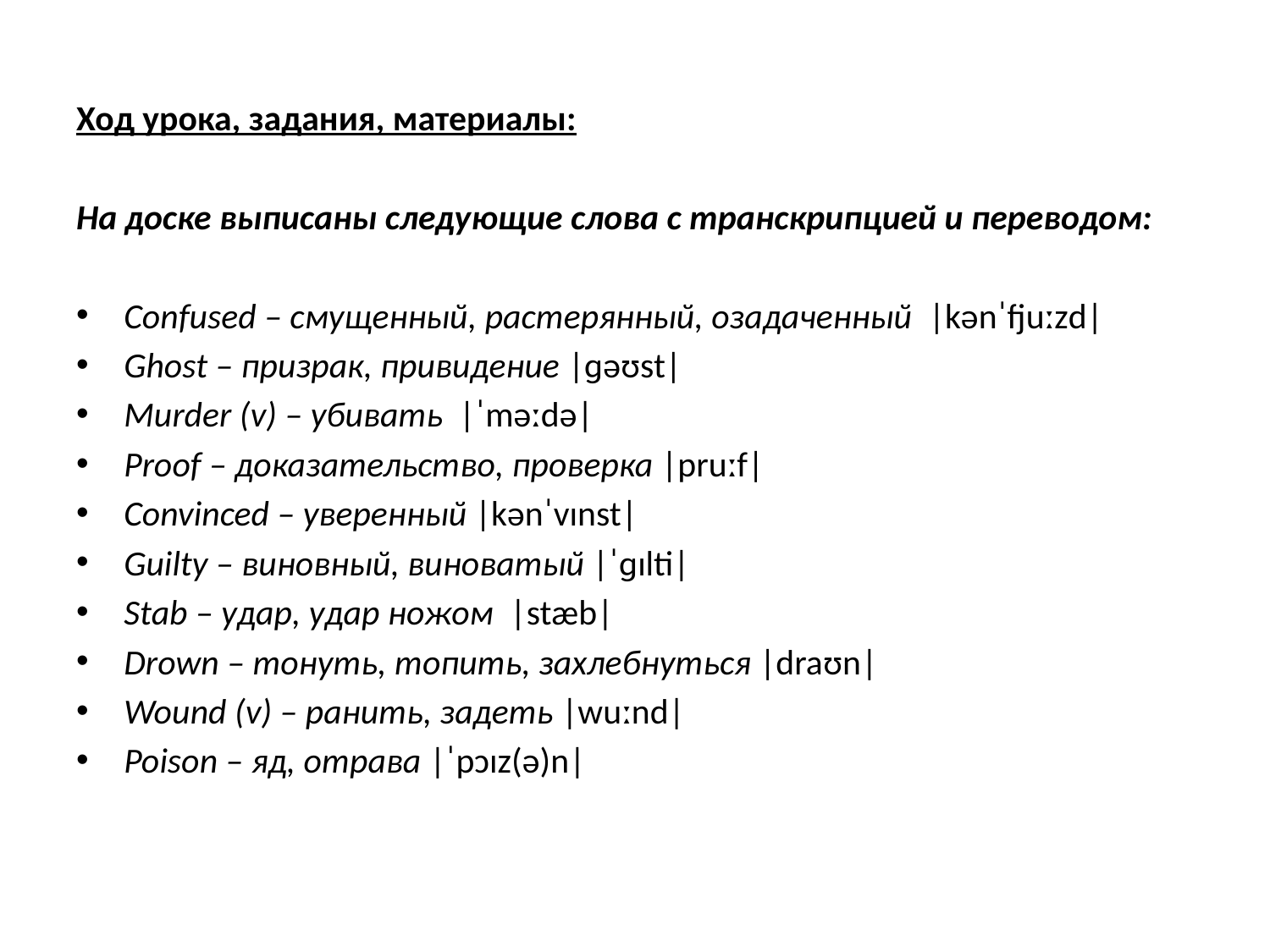

Ход урока, задания, материалы:

На доске выписаны следующие слова с транскрипцией и переводом:

Confused – смущенный, растерянный, озадаченный  |kənˈfjuːzd|
Ghost – призрак, привидение |ɡəʊst|
Murder (v) – убивать  |ˈməːdə|
Proof – доказательство, проверка |pruːf|
Convinced – уверенный |kənˈvɪnst|
Guilty – виновный, виноватый |ˈɡɪlti|
Stab – удар, удар ножом  |stæb|
Drown – тонуть, топить, захлебнуться |draʊn|
Wound (v) – ранить, задеть |wuːnd|
Poison – яд, отрава |ˈpɔɪz(ə)n|